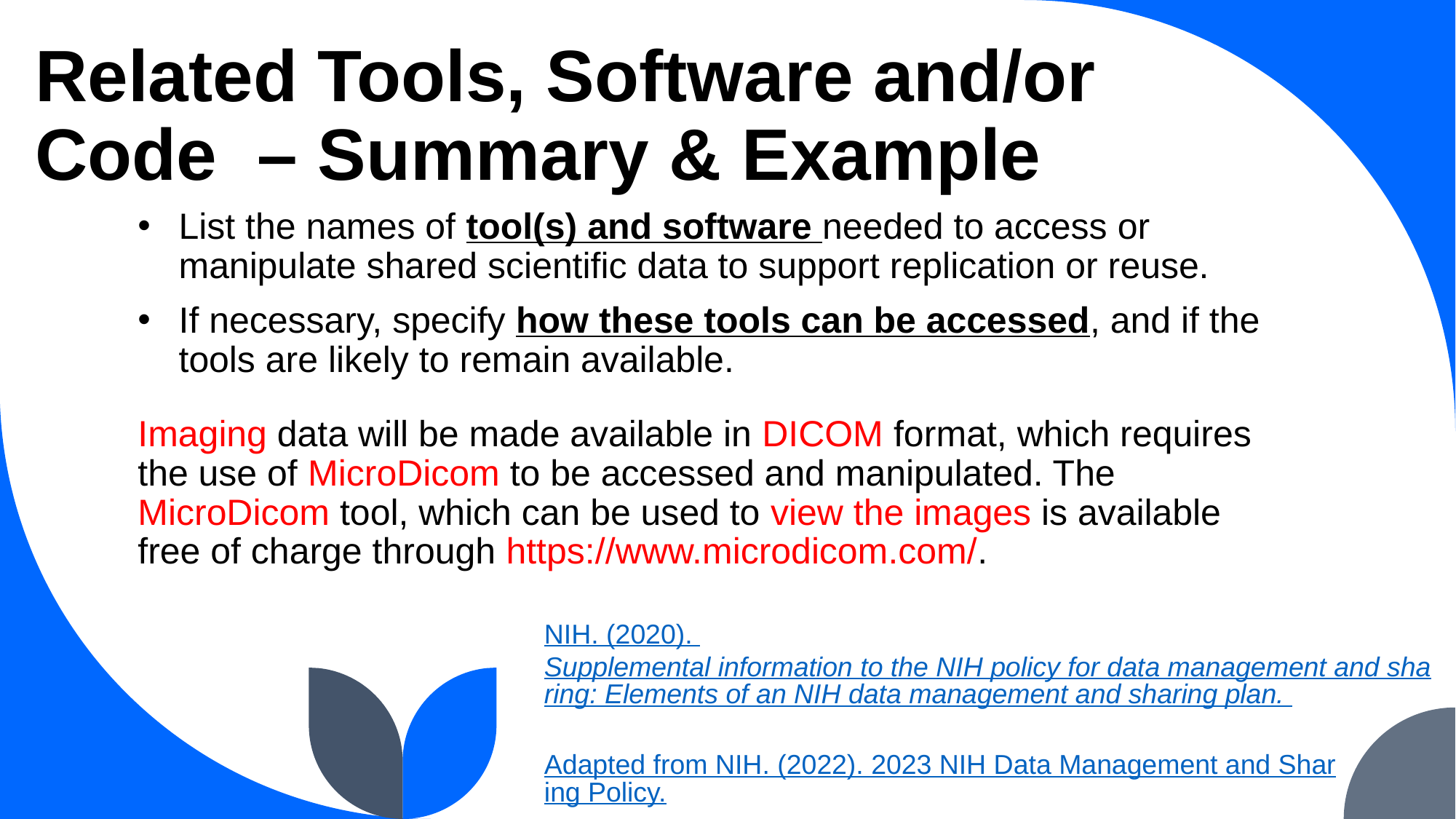

# Related Tools, Software and/or Code  – Summary & Example
List the names of tool(s) and software needed to access or manipulate shared scientific data to support replication or reuse.
If necessary, specify how these tools can be accessed, and if the tools are likely to remain available.
Imaging data will be made available in DICOM format, which requires the use of MicroDicom to be accessed and manipulated. The MicroDicom tool, which can be used to view the images is available free of charge through https://www.microdicom.com/.
NIH. (2020). Supplemental information to the NIH policy for data management and sharing: Elements of an NIH data management and sharing plan.
Adapted from NIH. (2022). 2023 NIH Data Management and Sharing Policy.